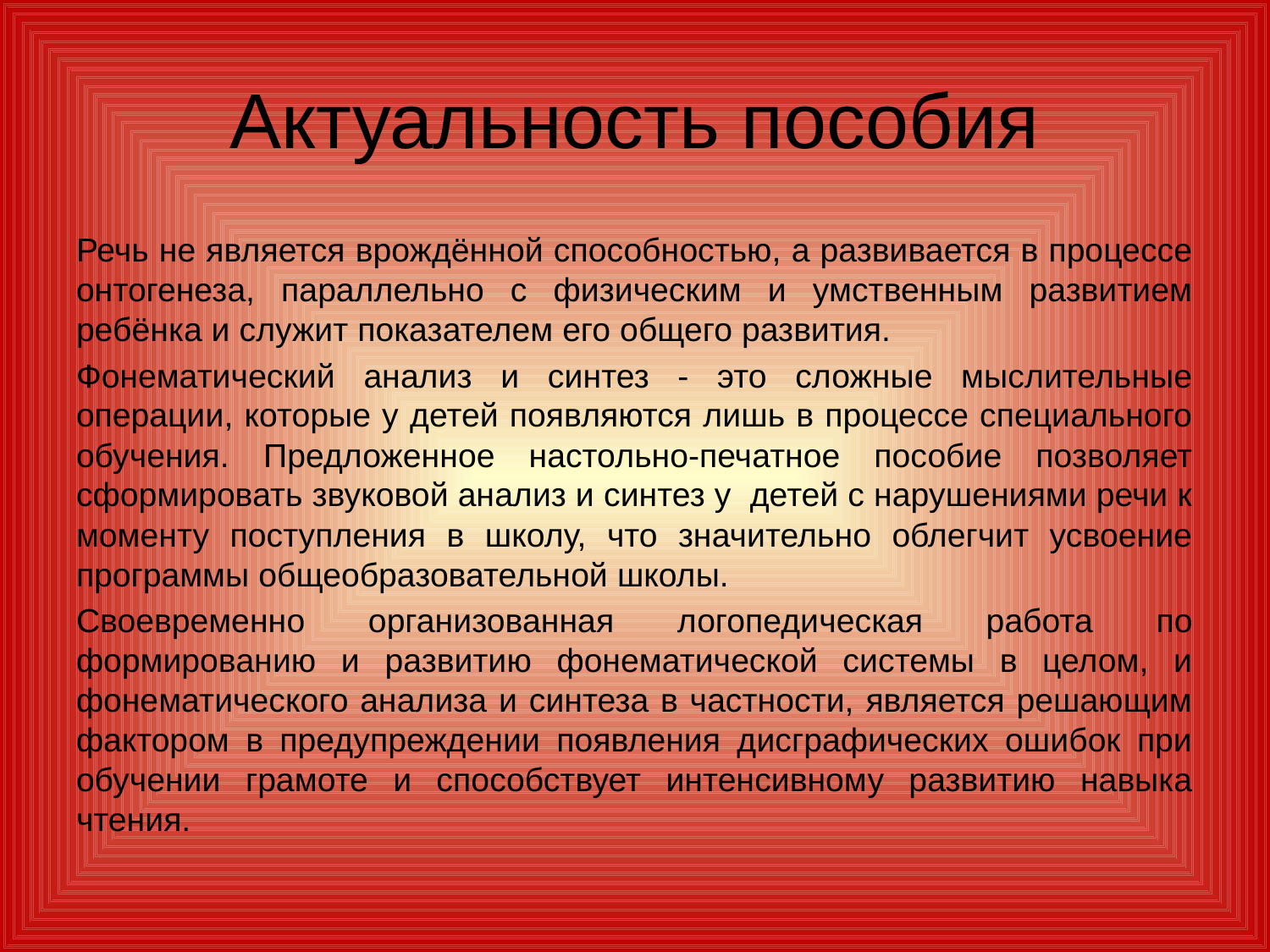

# Актуальность пособия
Речь не является врождённой способностью, а развивается в процессе онтогенеза, параллельно с физическим и умственным развитием ребёнка и служит показателем его общего развития.
Фонематический анализ и синтез - это сложные мыслительные операции, которые у детей появляются лишь в процессе специального обучения. Предложенное настольно-печатное пособие позволяет сформировать звуковой анализ и синтез у  детей с нарушениями речи к моменту поступления в школу, что значительно облегчит усвоение программы общеобразовательной школы.
Своевременно организованная логопедическая работа по формированию и развитию фонематической системы в целом, и фонематического анализа и синтеза в частности, является решающим фактором в предупреждении появления дисграфических ошибок при обучении грамоте и способствует интенсивному развитию навыка чтения.